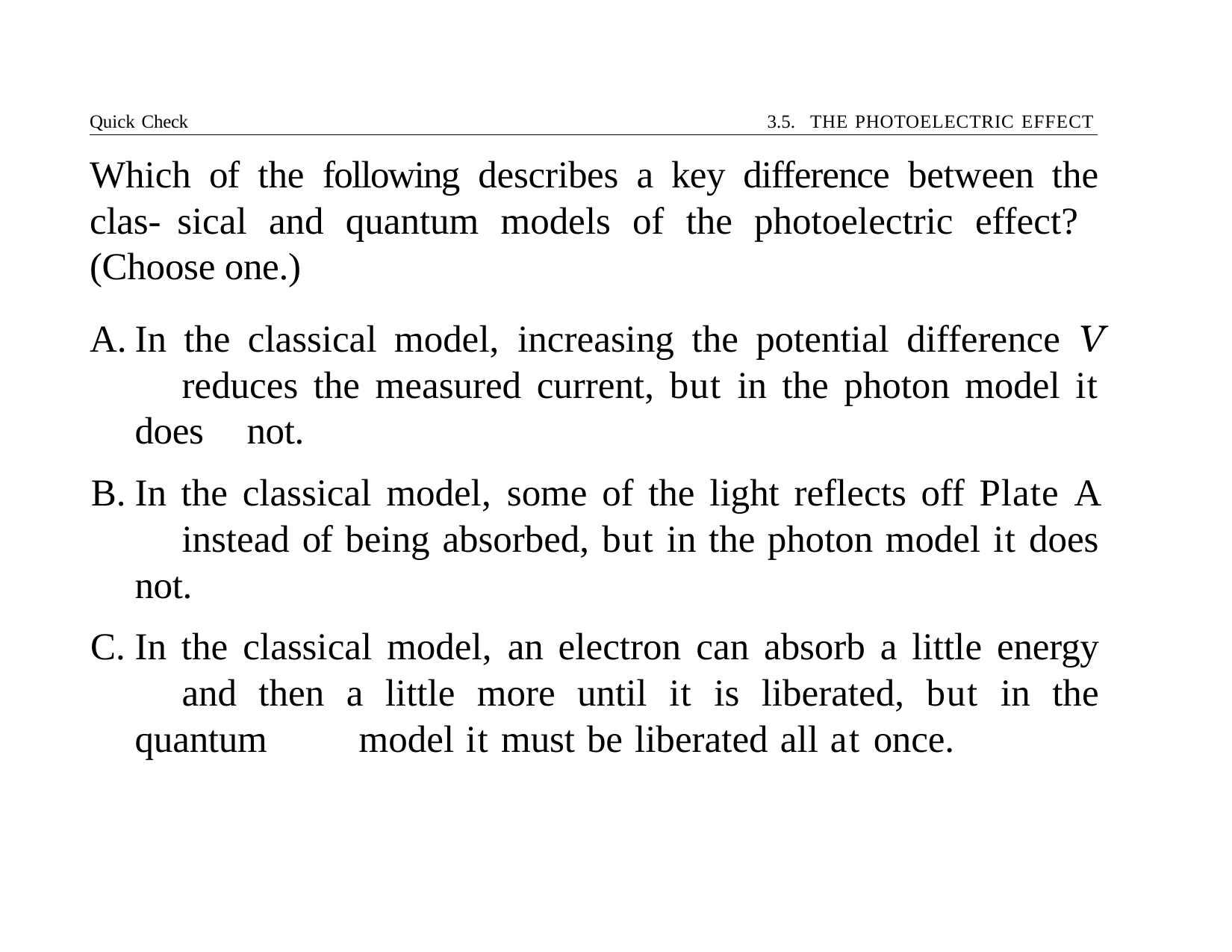

Quick Check	3.5.  THE PHOTOELECTRIC EFFECT

# Which of the following describes a key difference between the clas- sical and quantum models of the photoelectric effect?  (Choose one.)
In the classical model, increasing the potential difference V 	reduces the measured current, but in the photon model it does 	not.
In the classical model, some of the light reflects off Plate A 	instead of being absorbed, but in the photon model it does not.
In the classical model, an electron can absorb a little energy 	and then a little more until it is liberated, but in the quantum 	model it must be liberated all at once.